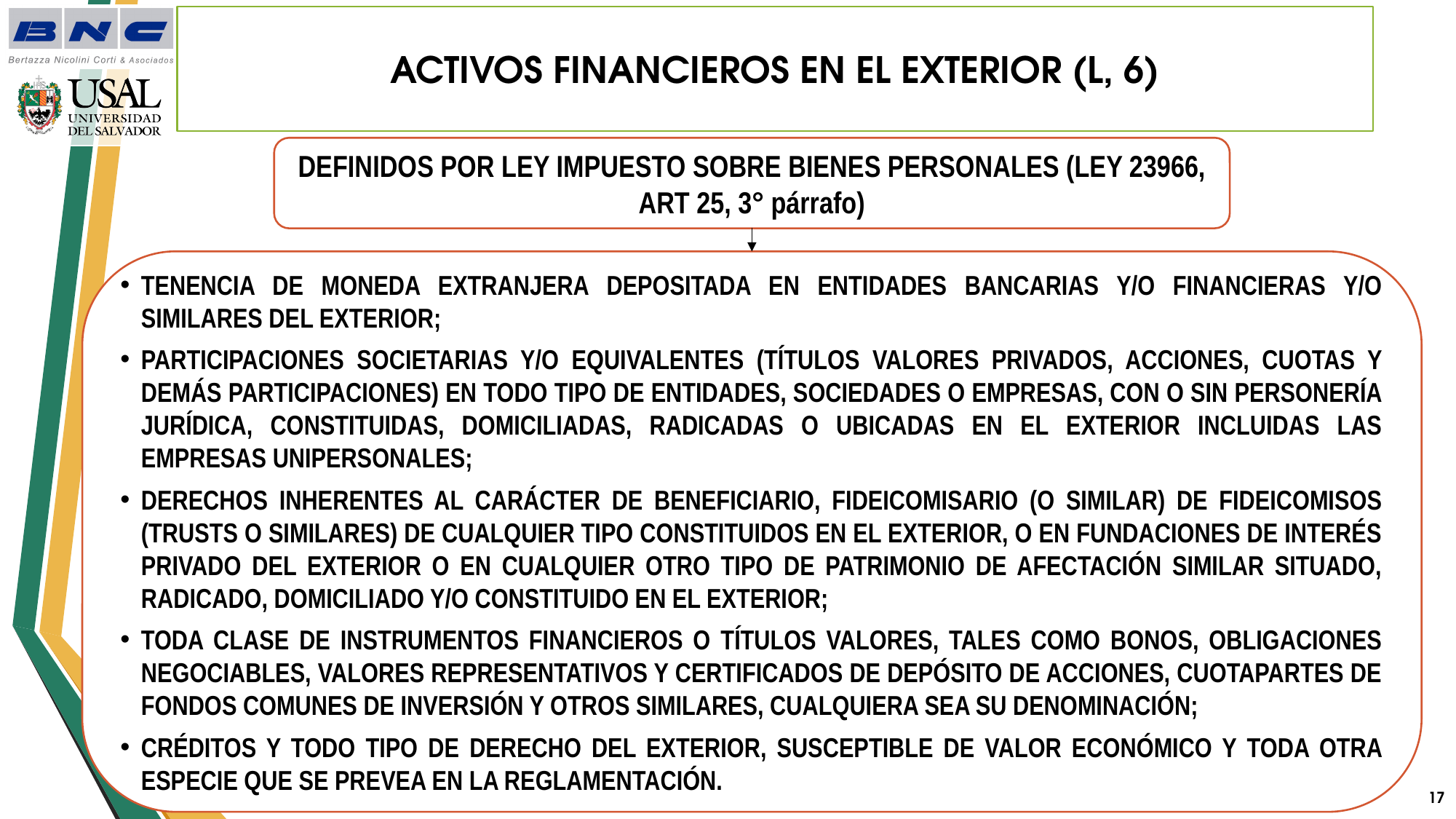

# ACTIVOS FINANCIEROS EN EL EXTERIOR (L, 6)
DEFINIDOS POR LEY IMPUESTO SOBRE BIENES PERSONALES (LEY 23966, ART 25, 3° párrafo)
TENENCIA DE MONEDA EXTRANJERA DEPOSITADA EN ENTIDADES BANCARIAS Y/O FINANCIERAS Y/O SIMILARES DEL EXTERIOR;
PARTICIPACIONES SOCIETARIAS Y/O EQUIVALENTES (TÍTULOS VALORES PRIVADOS, ACCIONES, CUOTAS Y DEMÁS PARTICIPACIONES) EN TODO TIPO DE ENTIDADES, SOCIEDADES O EMPRESAS, CON O SIN PERSONERÍA JURÍDICA, CONSTITUIDAS, DOMICILIADAS, RADICADAS O UBICADAS EN EL EXTERIOR INCLUIDAS LAS EMPRESAS UNIPERSONALES;
DERECHOS INHERENTES AL CARÁCTER DE BENEFICIARIO, FIDEICOMISARIO (O SIMILAR) DE FIDEICOMISOS (TRUSTS O SIMILARES) DE CUALQUIER TIPO CONSTITUIDOS EN EL EXTERIOR, O EN FUNDACIONES DE INTERÉS PRIVADO DEL EXTERIOR O EN CUALQUIER OTRO TIPO DE PATRIMONIO DE AFECTACIÓN SIMILAR SITUADO, RADICADO, DOMICILIADO Y/O CONSTITUIDO EN EL EXTERIOR;
TODA CLASE DE INSTRUMENTOS FINANCIEROS O TÍTULOS VALORES, TALES COMO BONOS, OBLIGACIONES NEGOCIABLES, VALORES REPRESENTATIVOS Y CERTIFICADOS DE DEPÓSITO DE ACCIONES, CUOTAPARTES DE FONDOS COMUNES DE INVERSIÓN Y OTROS SIMILARES, CUALQUIERA SEA SU DENOMINACIÓN;
CRÉDITOS Y TODO TIPO DE DERECHO DEL EXTERIOR, SUSCEPTIBLE DE VALOR ECONÓMICO Y TODA OTRA ESPECIE QUE SE PREVEA EN LA REGLAMENTACIÓN.
17